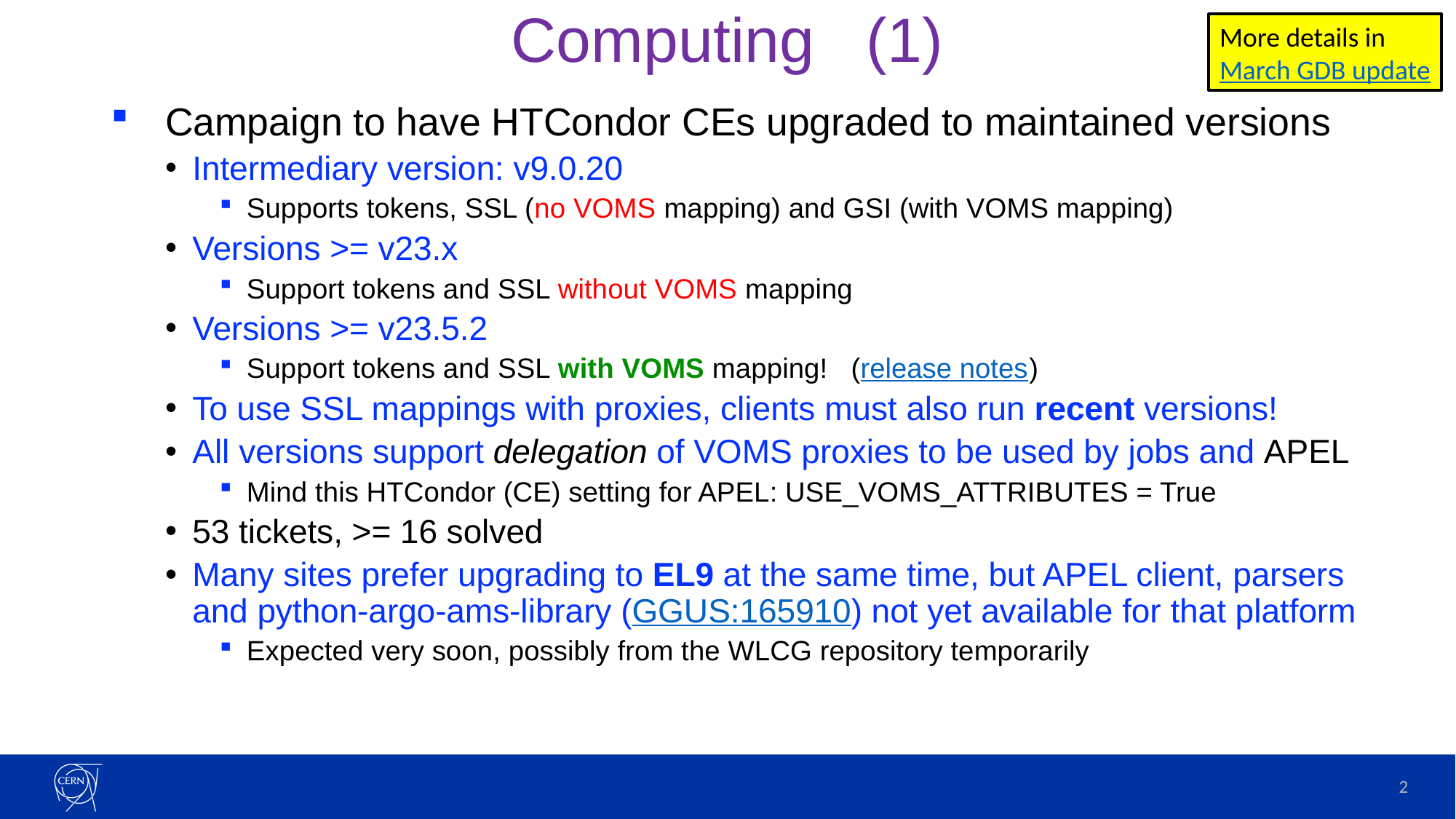

# Computing   (1)
More details in
March GDB update
Campaign to have HTCondor CEs upgraded to maintained versions
Intermediary version: v9.0.20
Supports tokens, SSL (no VOMS mapping) and GSI (with VOMS mapping)
Versions >= v23.x
Support tokens and SSL without VOMS mapping
Versions >= v23.5.2
Support tokens and SSL with VOMS mapping!   (release notes)
To use SSL mappings with proxies, clients must also run recent versions!
All versions support delegation of VOMS proxies to be used by jobs and APEL
Mind this HTCondor (CE) setting for APEL: USE_VOMS_ATTRIBUTES = True
53 tickets, >= 16 solved
Many sites prefer upgrading to EL9 at the same time, but APEL client, parsers
and python-argo-ams-library (GGUS:165910) not yet available for that platform
Expected very soon, possibly from the WLCG repository temporarily
2